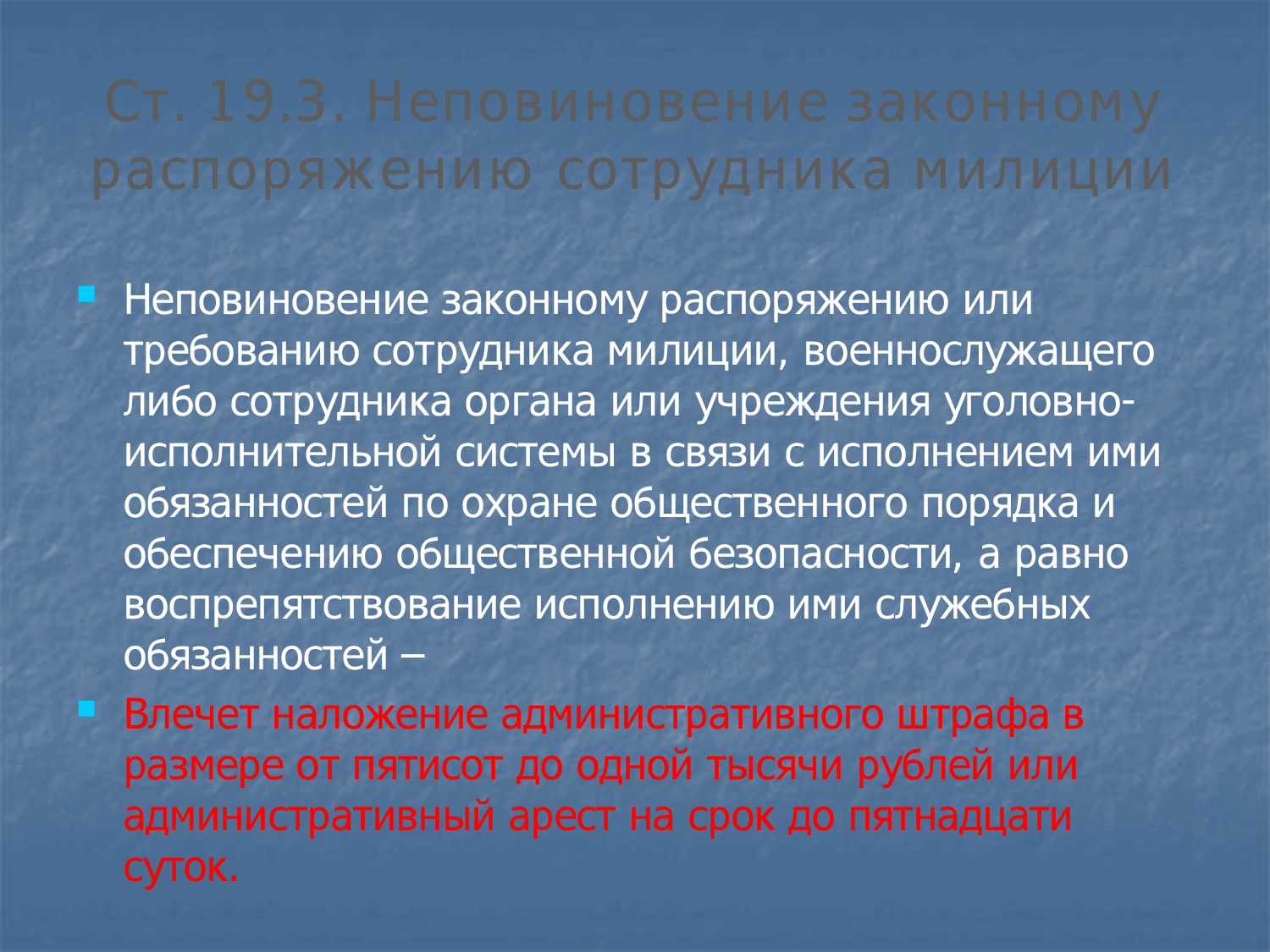

# Ст. 19.3. Неповиновение законному распоряжению сотрудника милиции
Неповиновение законному распоряжению или требованию сотрудника милиции, военнослужащего либо сотрудника органа или учреждения уголовно-исполнительной системы в связи с исполнением ими обязанностей по охране общественного порядка и обеспечению общественной безопасности, а равно воспрепятствование исполнению ими служебных обязанностей –
Влечет наложение административного штрафа в размере от пятисот до одной тысячи рублей или административный арест на срок до пятнадцати суток.